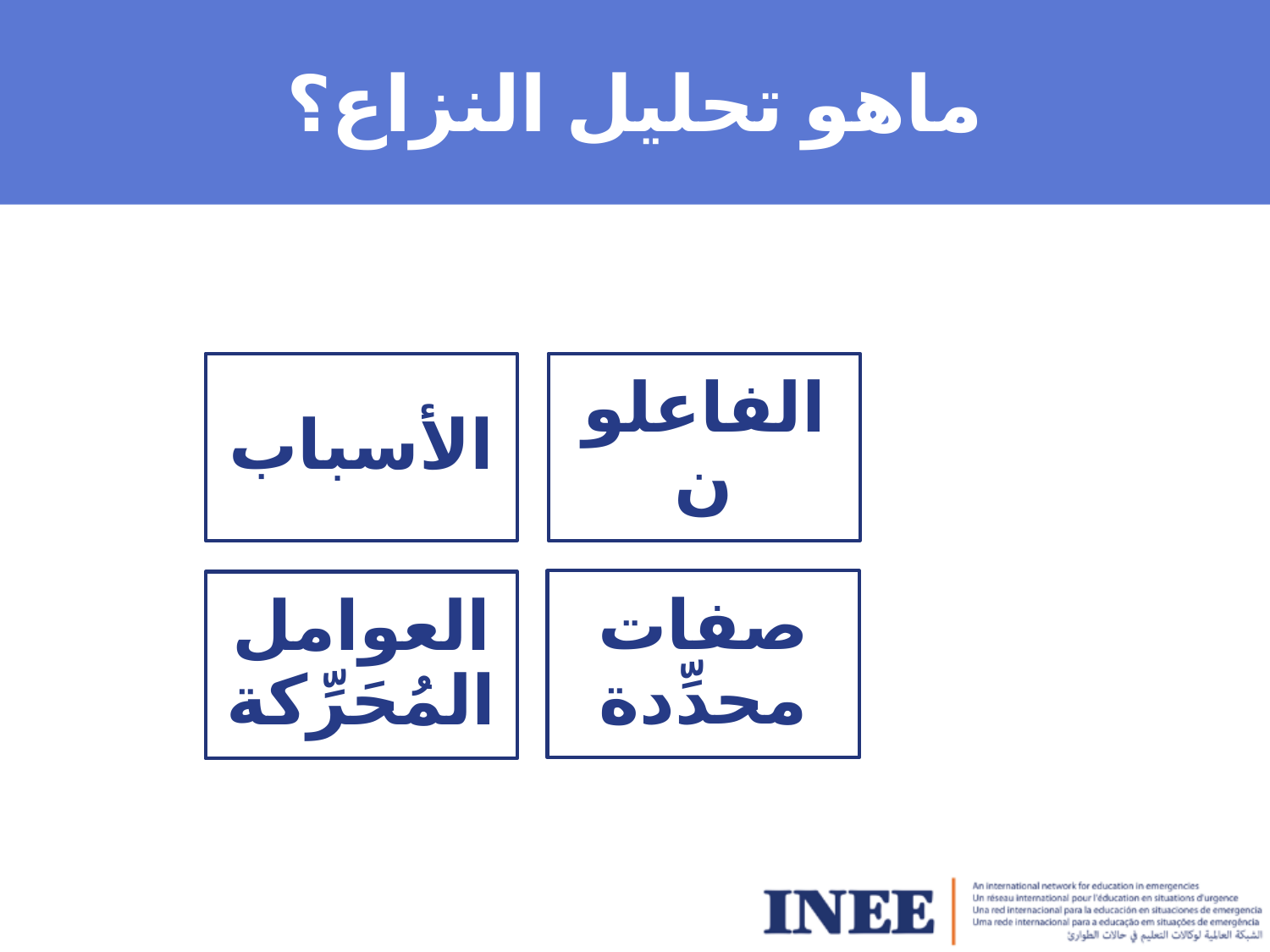

# ماهو تحليل النزاع؟
الأسباب
الفاعلون
العوامل المُحَرِّكة
صفات محدِّدة